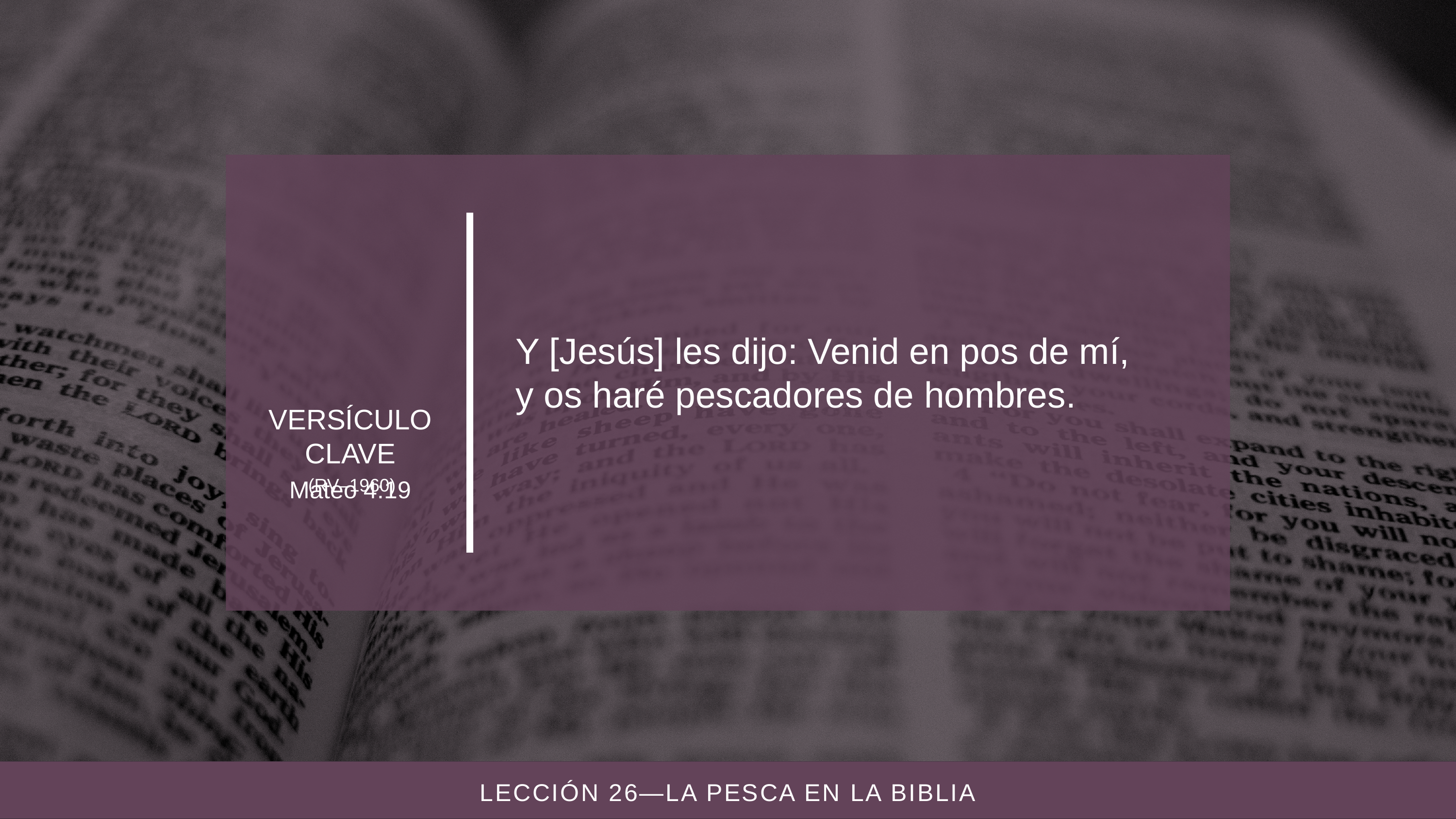

Y [Jesús] les dijo: Venid en pos de mí, y os haré pescadores de hombres.
(RV–1960)